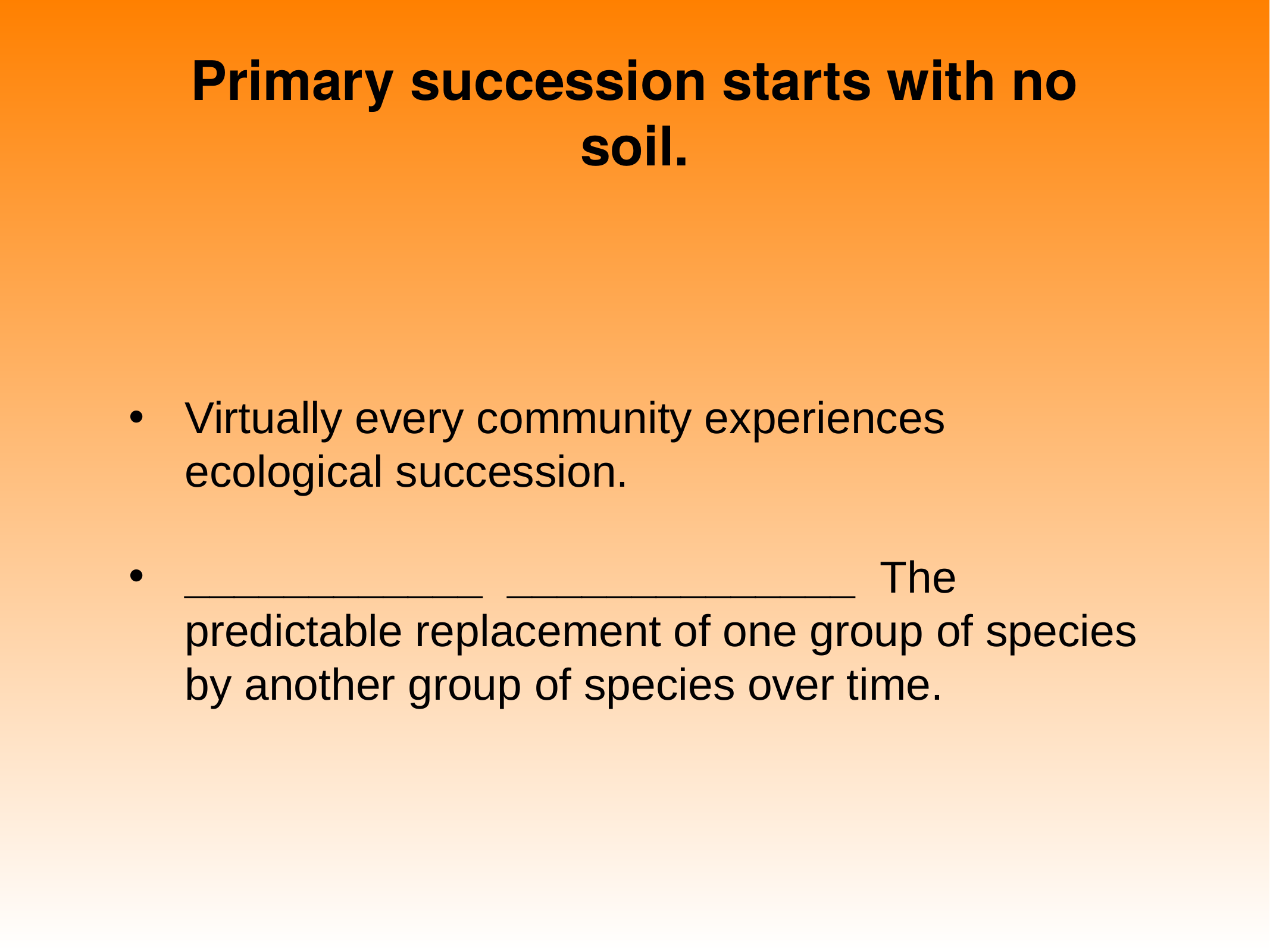

# Primary succession starts with no soil.
Virtually every community experiences ecological succession.
____________  ______________  The predictable replacement of one group of species by another group of species over time.